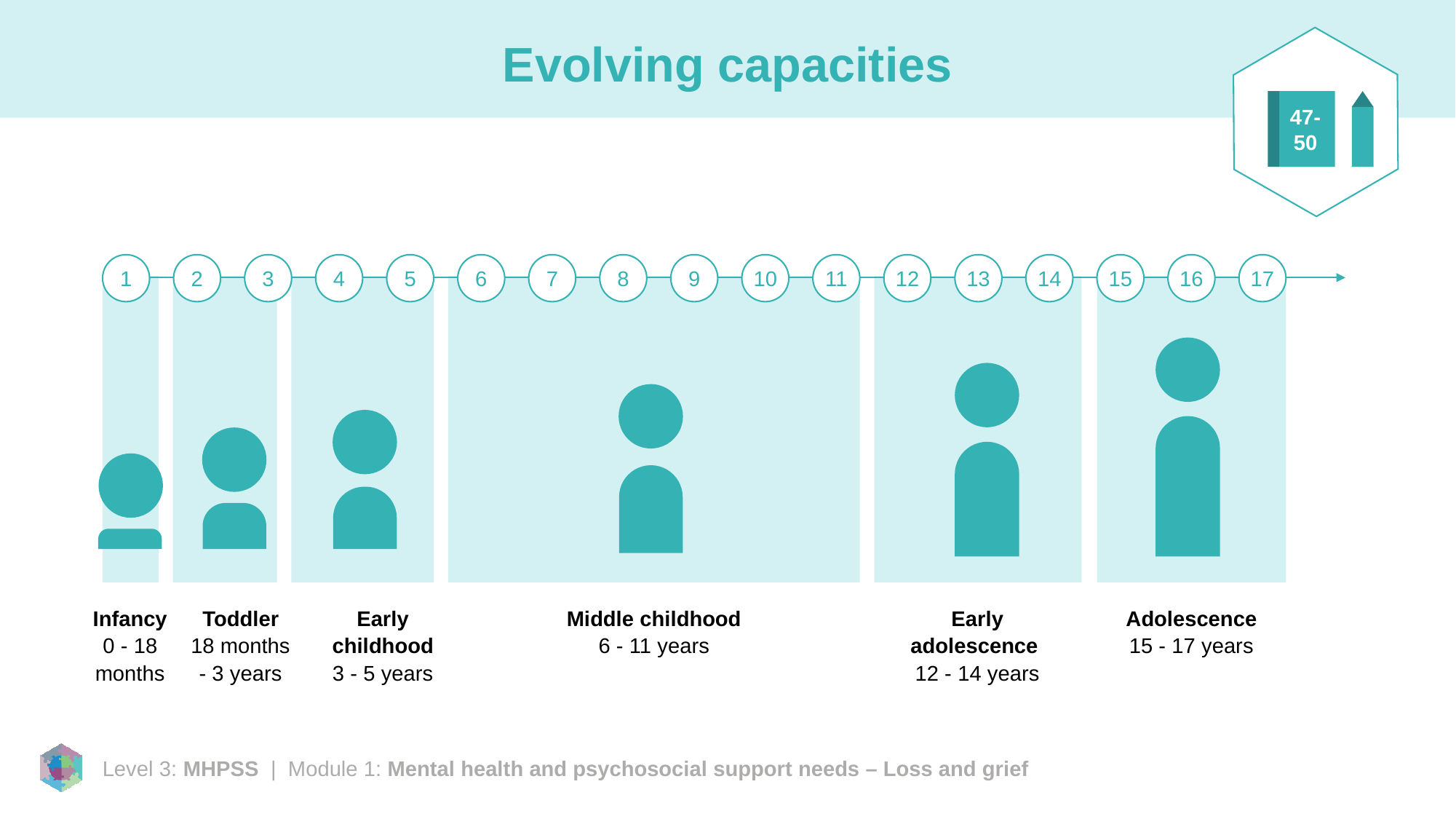

47-
50

# Evolving capacities
1
2
3
4
5
6
7
8
9
10
11
12
13
14
15
16
17

Infancy
0 - 18 months
Toddler
18 months - 3 years
Early childhood
3 - 5 years
Middle childhood
6 - 11 years
Early adolescence
12 - 14 years
Adolescence
15 - 17 years